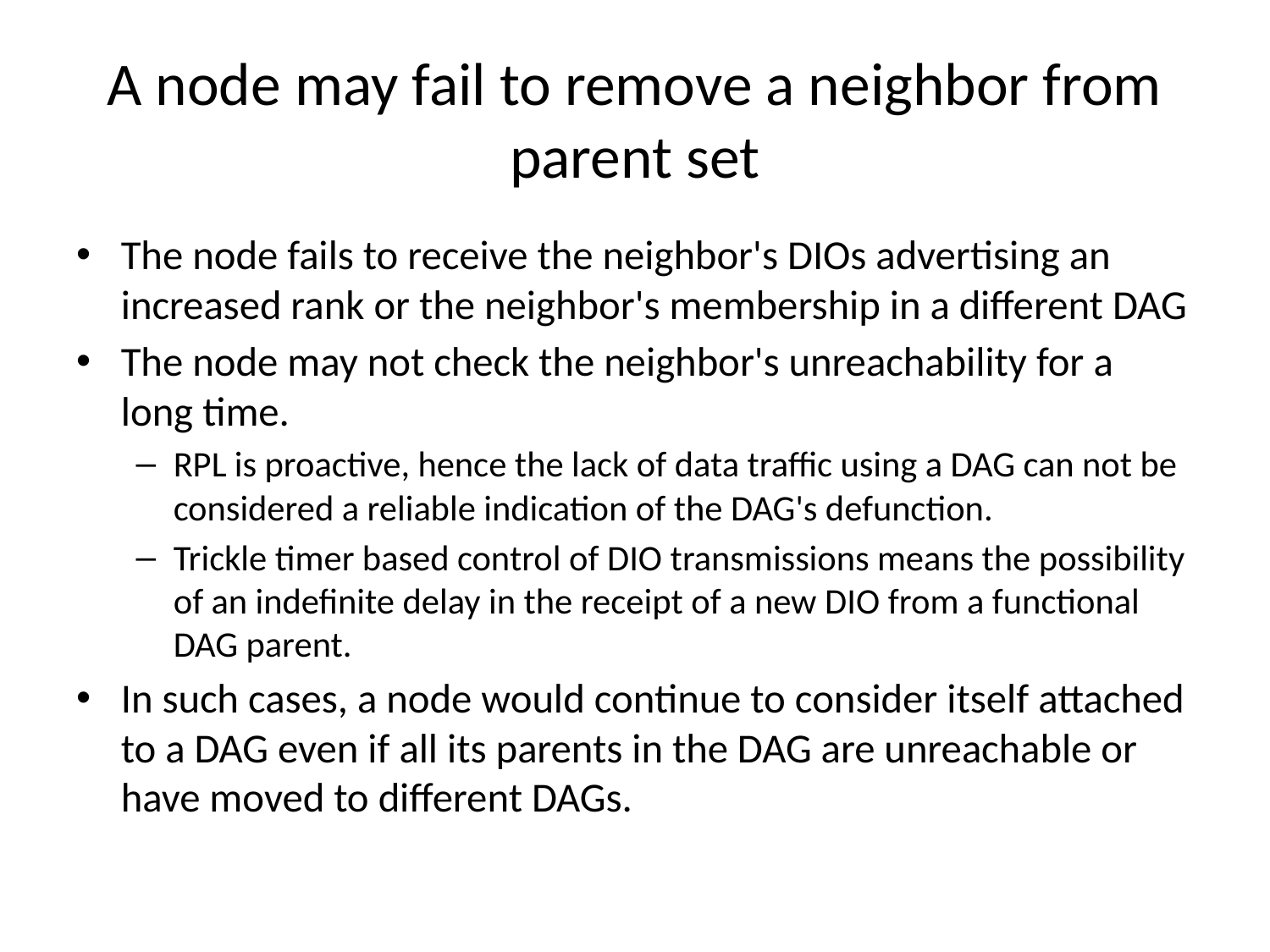

# A node may fail to remove a neighbor from parent set
The node fails to receive the neighbor's DIOs advertising an increased rank or the neighbor's membership in a different DAG
The node may not check the neighbor's unreachability for a long time.
RPL is proactive, hence the lack of data traffic using a DAG can not be considered a reliable indication of the DAG's defunction.
Trickle timer based control of DIO transmissions means the possibility of an indefinite delay in the receipt of a new DIO from a functional DAG parent.
In such cases, a node would continue to consider itself attached to a DAG even if all its parents in the DAG are unreachable or have moved to different DAGs.